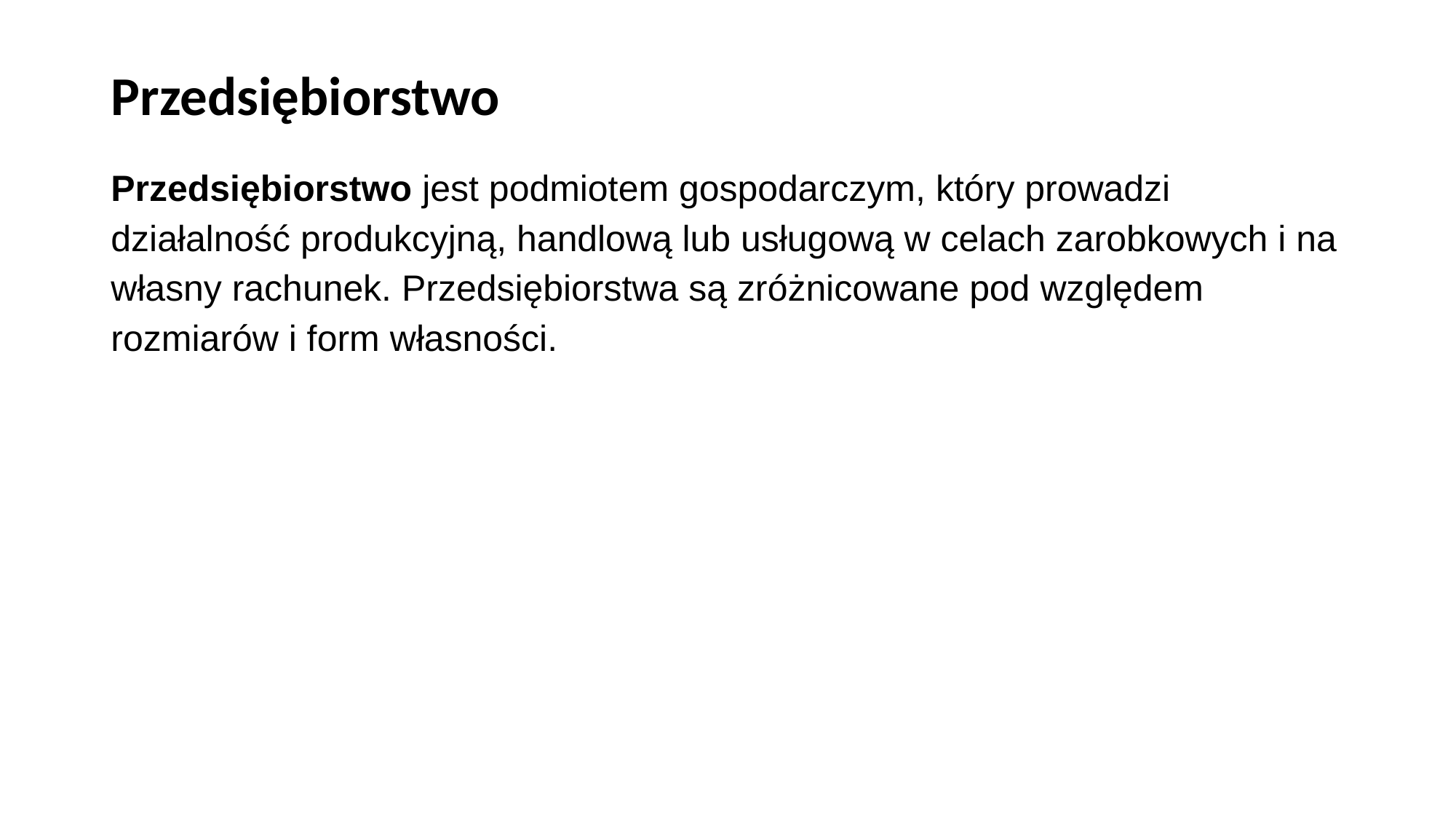

# Przedsiębiorstwo
Przedsiębiorstwo jest podmiotem gospodarczym, który prowadzi działalność produkcyjną, handlową lub usługową w celach zarobkowych i na własny rachunek. Przedsiębiorstwa są zróżnicowane pod względem rozmiarów i form własności.